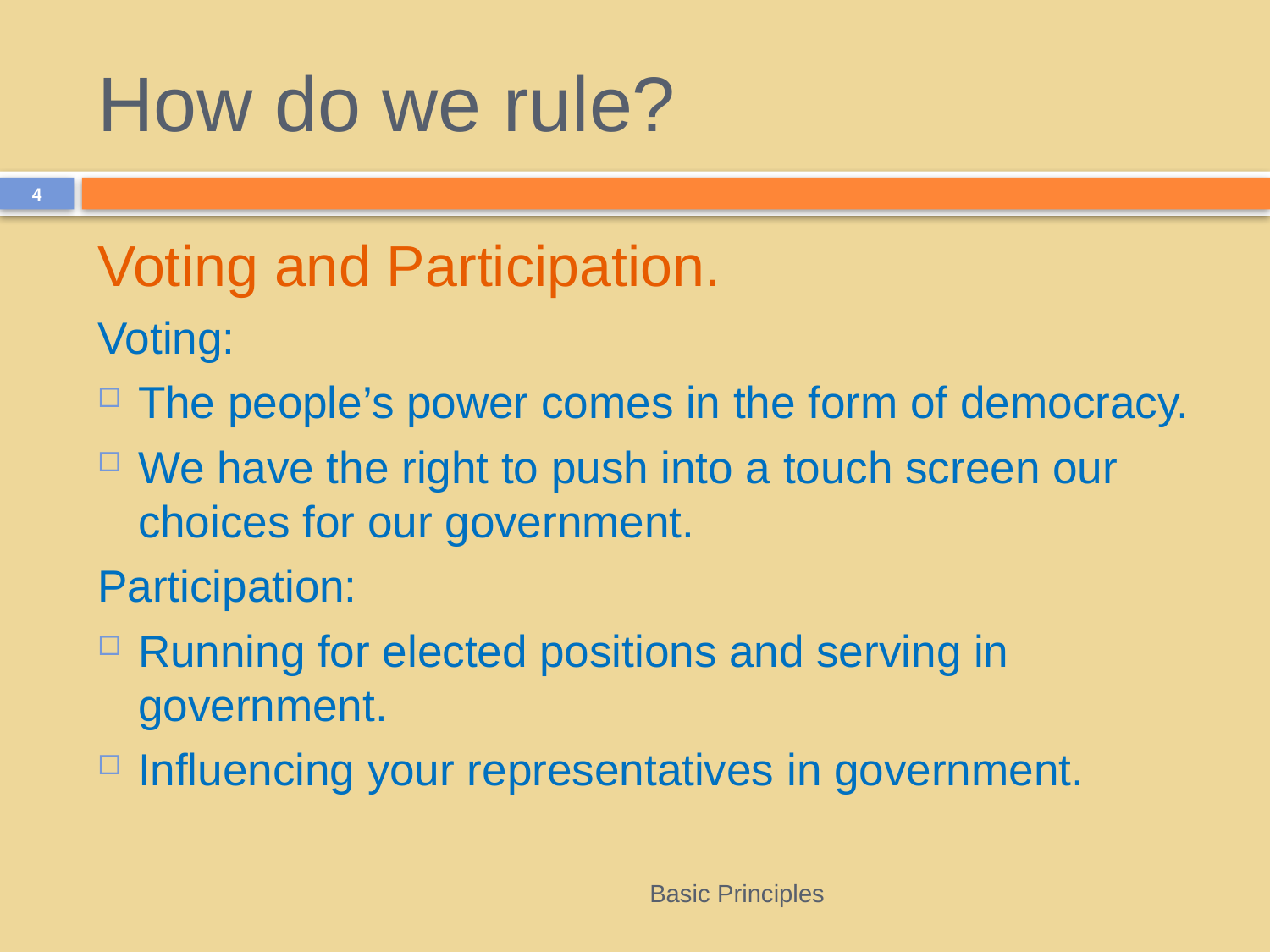

# How do we rule?
4
Voting and Participation.
Voting:
The people’s power comes in the form of democracy.
We have the right to push into a touch screen our choices for our government.
Participation:
Running for elected positions and serving in government.
Influencing your representatives in government.

Basic Principles